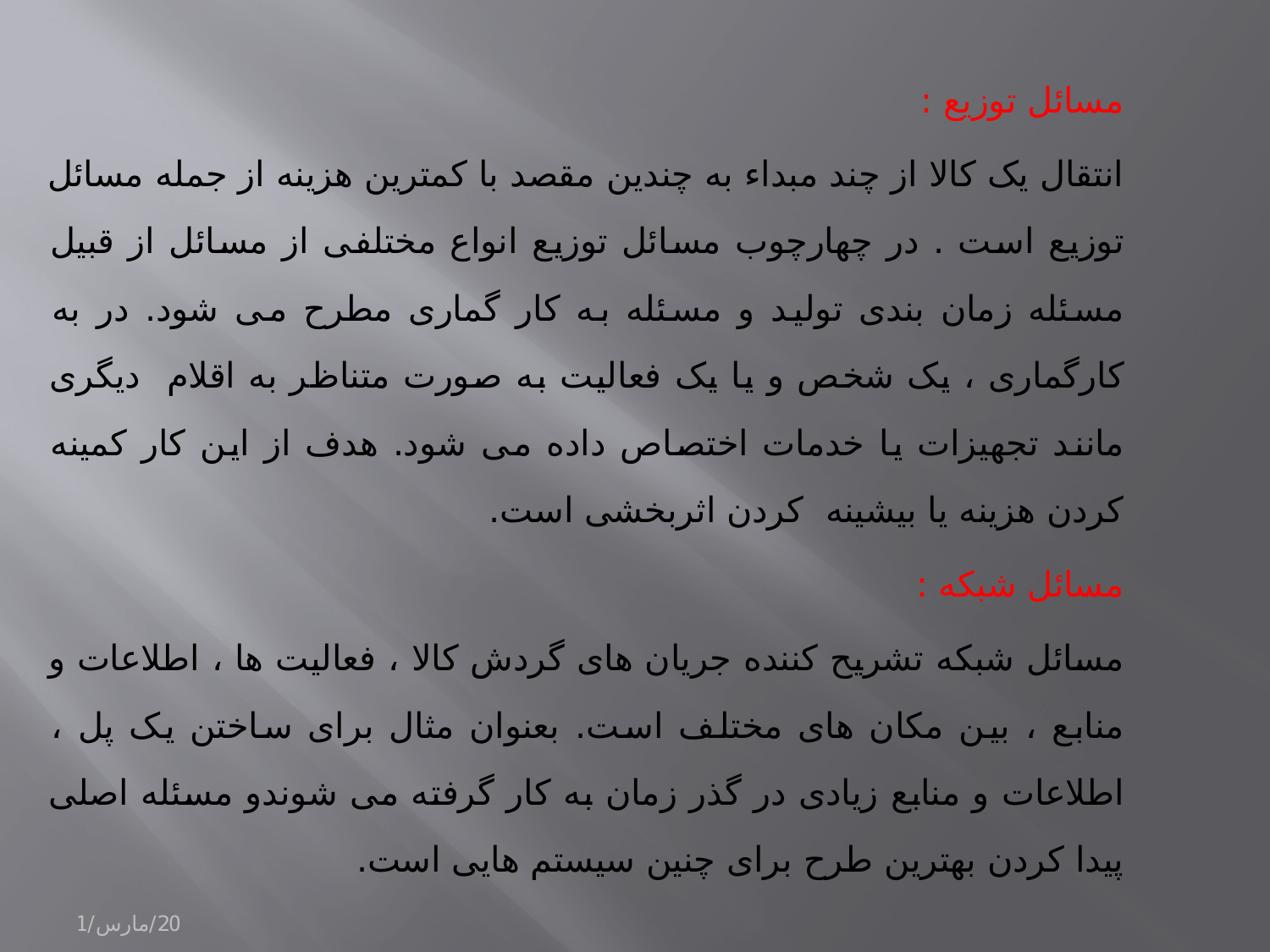

مسائل توزیع :
انتقال یک کالا از چند مبداء به چندین مقصد با کمترین هزینه از جمله مسائل توزیع است . در چهارچوب مسائل توزیع انواع مختلفی از مسائل از قبیل مسئله زمان بندی تولید و مسئله به کار گماری مطرح می شود. در به کارگماری ، یک شخص و یا یک فعالیت به صورت متناظر به اقلام  دیگری مانند تجهیزات یا خدمات اختصاص داده می شود. هدف از این کار کمینه کردن هزینه یا بیشینه  کردن اثربخشی است.
مسائل شبکه :
مسائل شبکه تشریح کننده جریان های گردش کالا ، فعالیت ها ، اطلاعات و منابع ، بین مکان های مختلف است. بعنوان مثال برای ساختن یک پل ، اطلاعات و منابع زیادی در گذر زمان به کار گرفته می شوندو مسئله اصلی پیدا کردن بهترین طرح برای چنین سیستم هایی است.
20/مارس/1